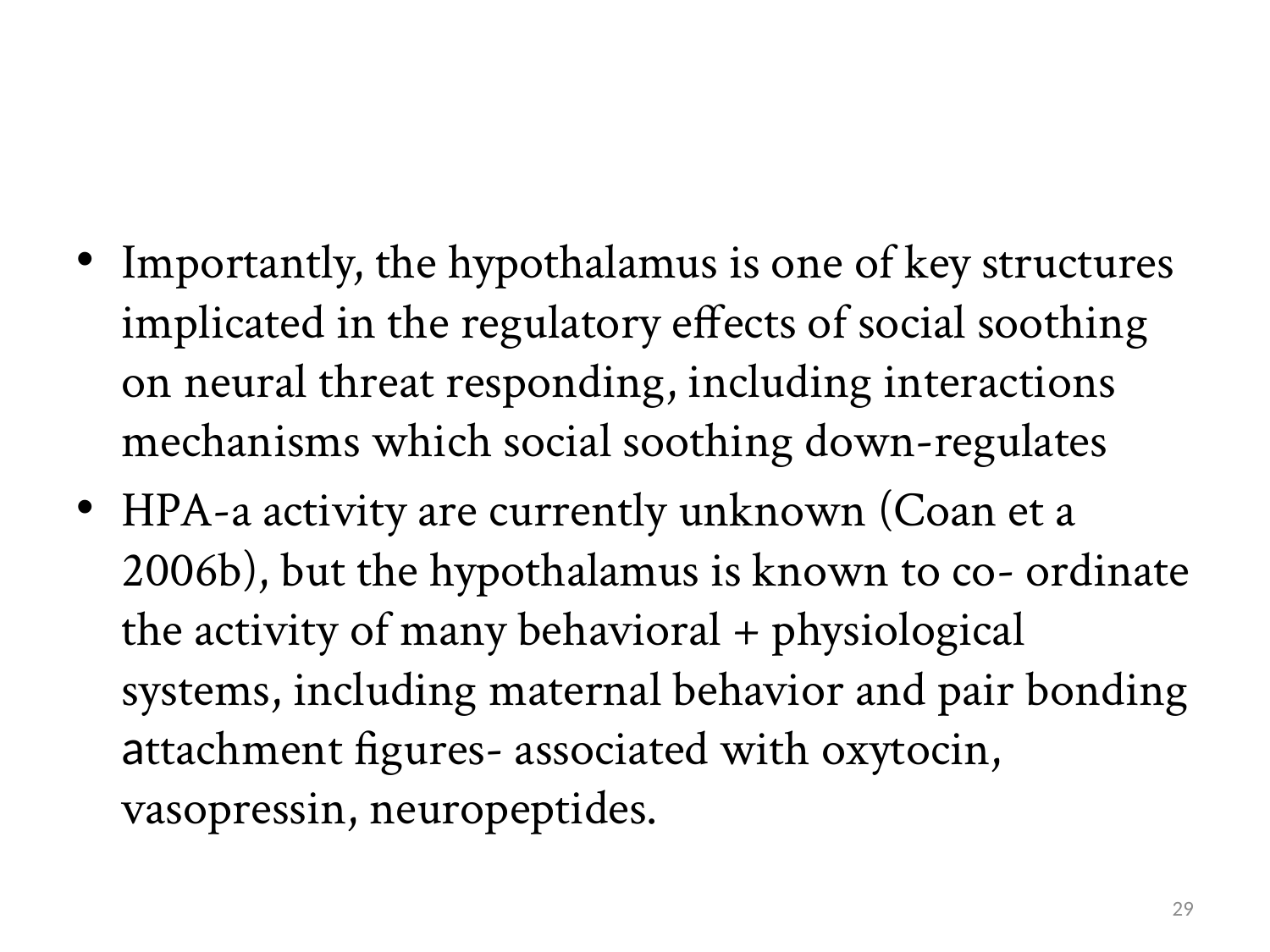

Importantly, the hypothalamus is one of key structures implicated in the regulatory effects of social soothing on neural threat responding, including interactions mechanisms which social soothing down-regulates
HPA-a activity are currently unknown (Coan et a 2006b), but the hypothalamus is known to co- ordinate the activity of many behavioral + physiological systems, including maternal behavior and pair bonding attachment figures- associated with oxytocin, vasopressin, neuropeptides.
29